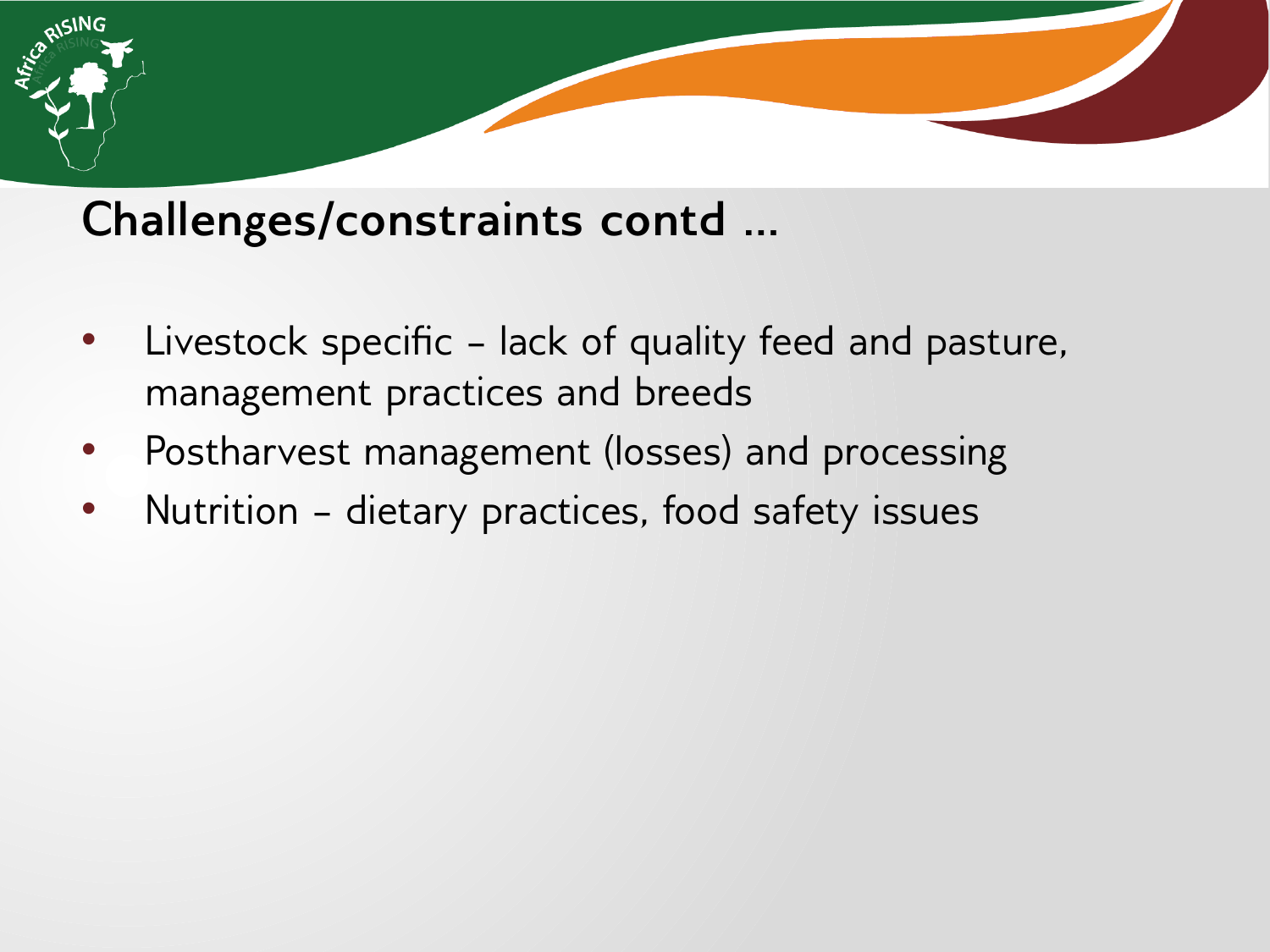

Challenges/constraints contd …

Livestock specific – lack of quality feed and pasture, management practices and breeds
Postharvest management (losses) and processing
Nutrition – dietary practices, food safety issues